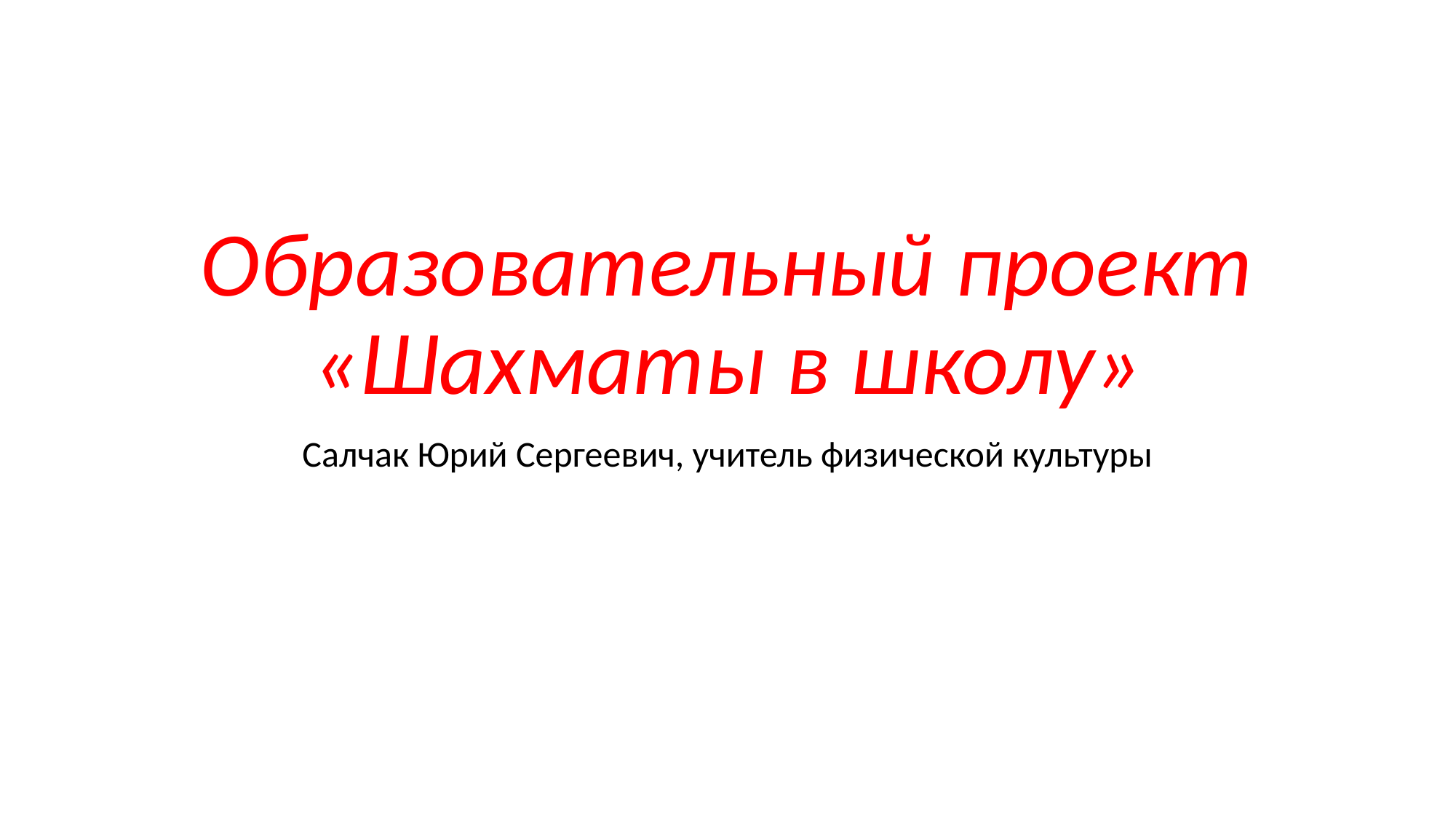

# Образовательный проект «Шахматы в школу»
Салчак Юрий Сергеевич, учитель физической культуры